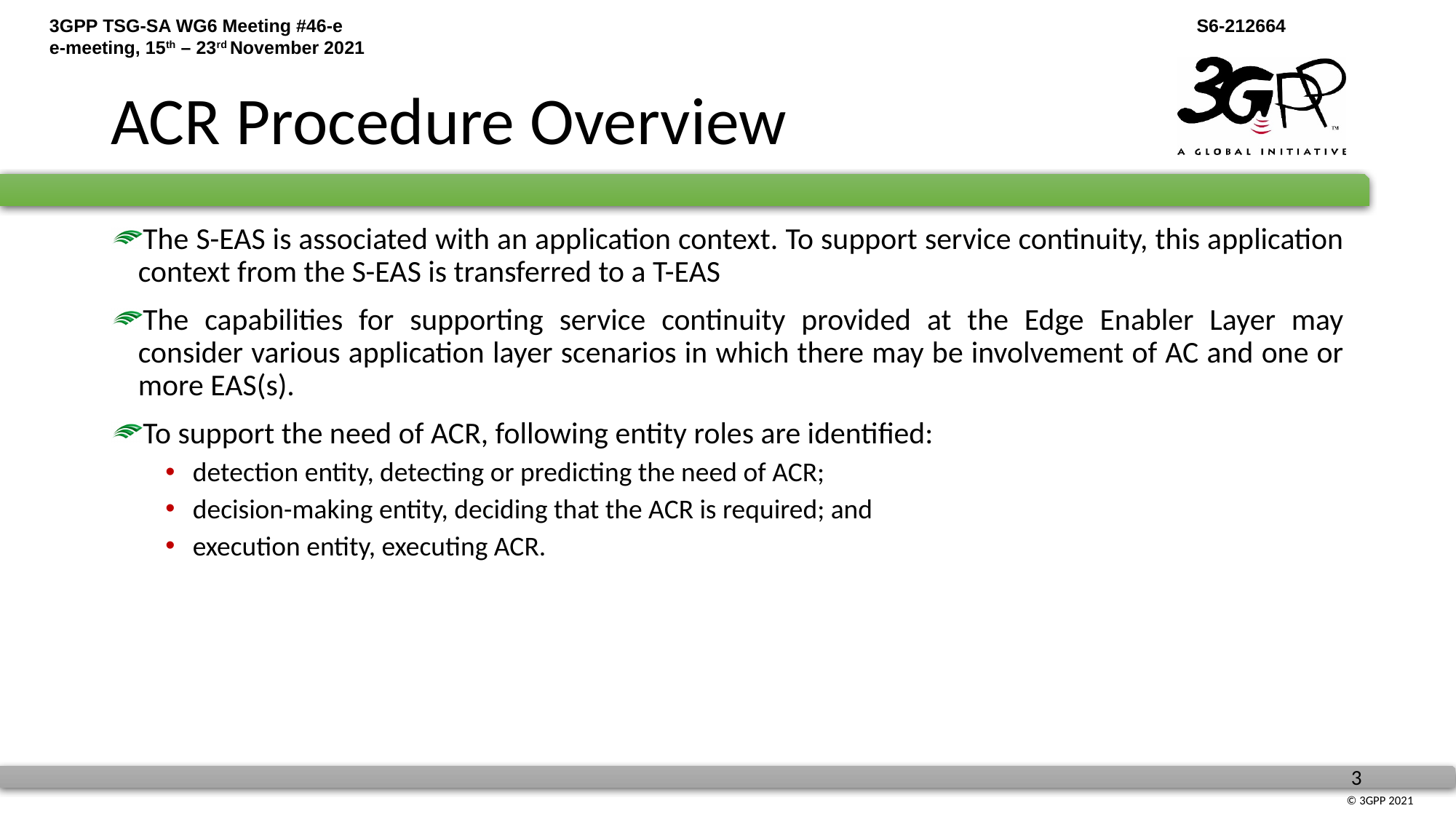

# ACR Procedure Overview
The S-EAS is associated with an application context. To support service continuity, this application context from the S-EAS is transferred to a T-EAS
The capabilities for supporting service continuity provided at the Edge Enabler Layer may consider various application layer scenarios in which there may be involvement of AC and one or more EAS(s).
To support the need of ACR, following entity roles are identified:
detection entity, detecting or predicting the need of ACR;
decision-making entity, deciding that the ACR is required; and
execution entity, executing ACR.